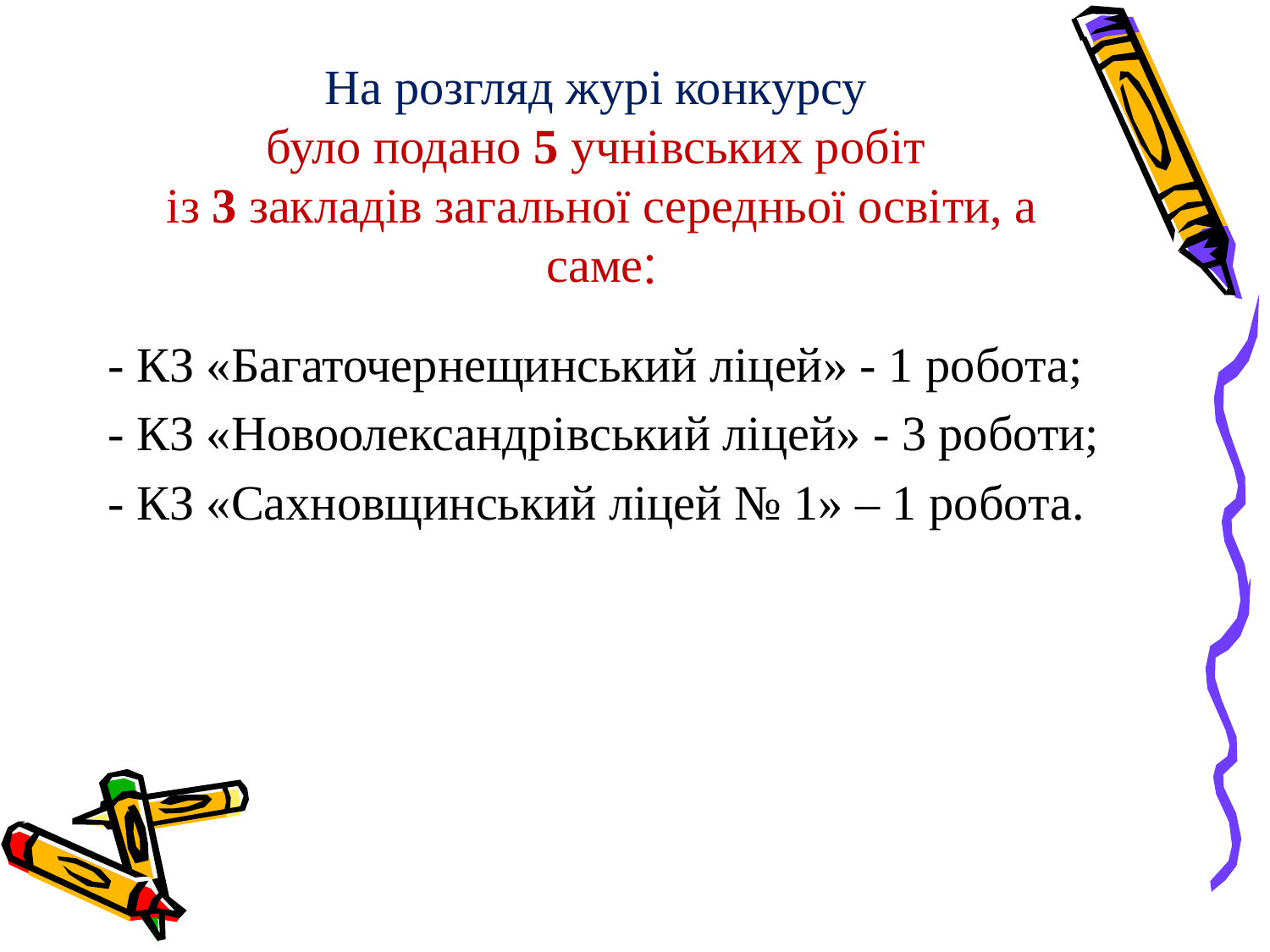

# На розгляд журі конкурсу було подано 5 учнівських робіт із 3 закладів загальної середньої освіти, а саме:
- КЗ «Багаточернещинський ліцей» - 1 робота;
- КЗ «Новоолександрівський ліцей» - 3 роботи;
- КЗ «Сахновщинський ліцей № 1» – 1 робота.